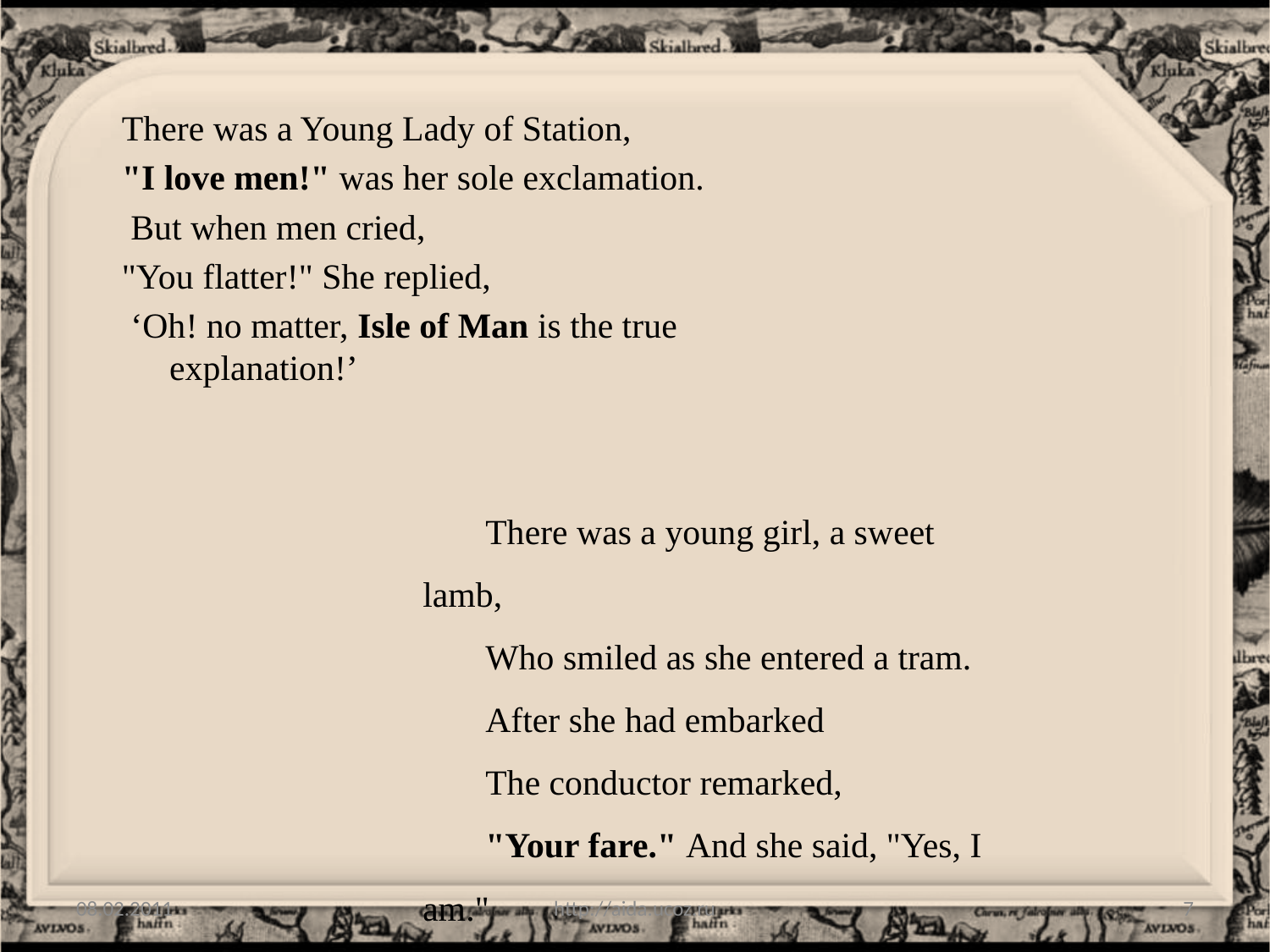

There was a Young Lady of Station,
"I love men!" was her sole exclamation.
 But when men cried,
"You flatter!" She replied,
 ‘Oh! no matter, Isle of Man is the true explanation!’

There was a young girl, a sweet lamb,
Who smiled as she entered a tram.
After she had embarked
The conductor remarked,
"Your fare." And she said, "Yes, I am."
08.02.2011
http://aida.ucoz.ru
7